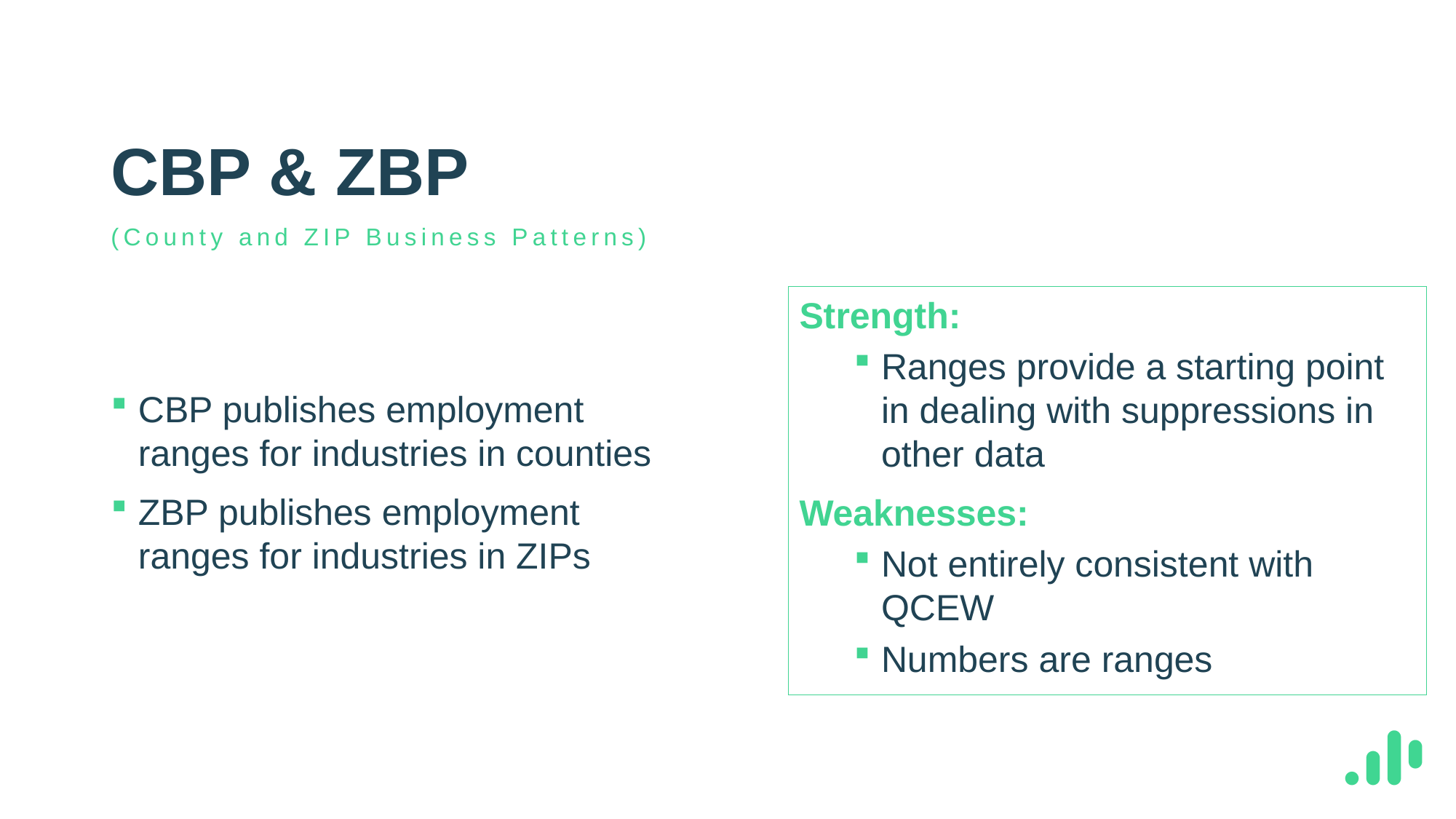

# CBP & ZBP
(County and ZIP Business Patterns)
Strength:
Ranges provide a starting point in dealing with suppressions in other data
Weaknesses:
Not entirely consistent with QCEW
Numbers are ranges
CBP publishes employment ranges for industries in counties
ZBP publishes employment ranges for industries in ZIPs